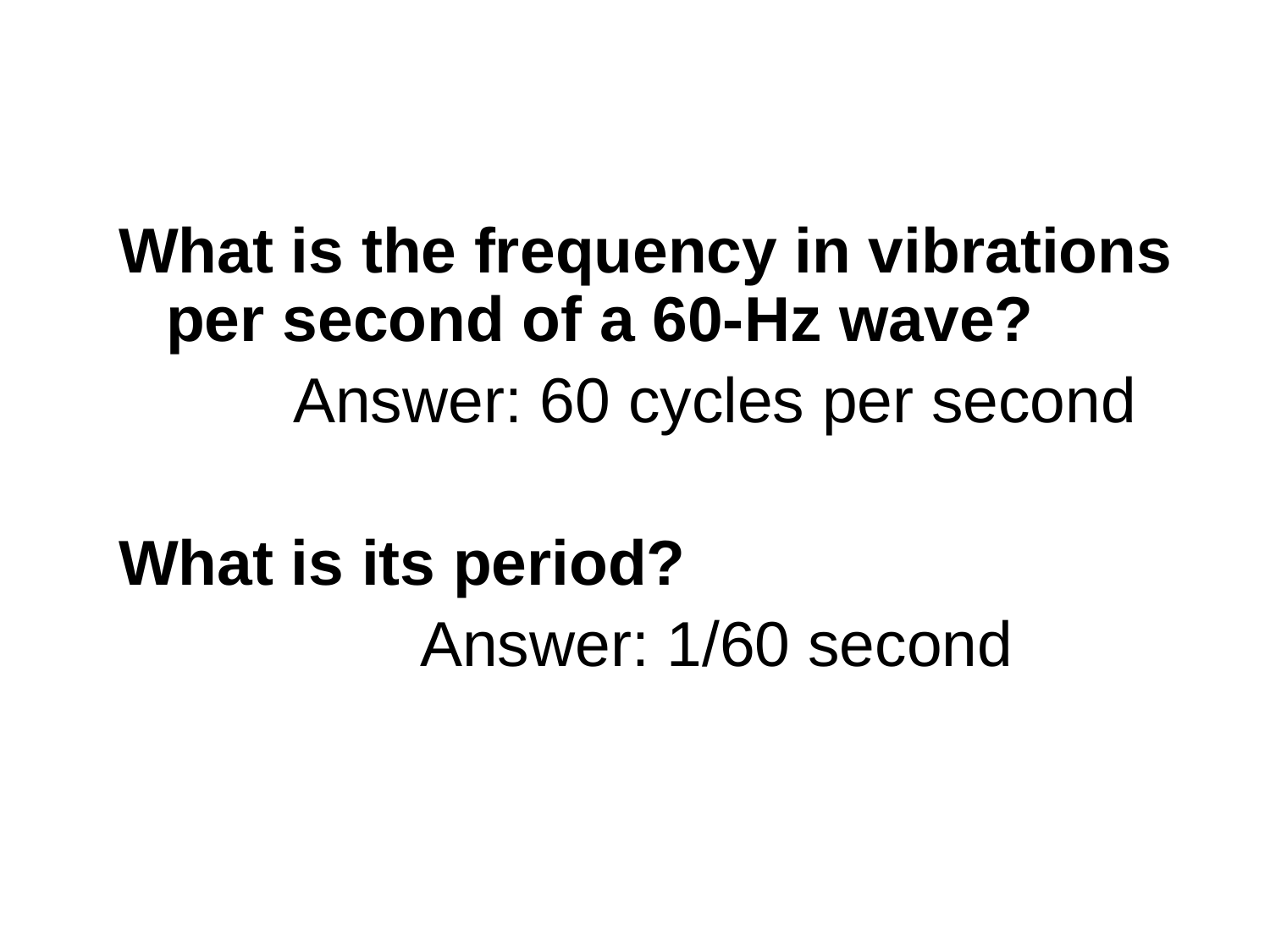

What is the frequency in vibrations per second of a 60-Hz wave?
		Answer: 60 cycles per second

What is its period?
			Answer: 1/60 second